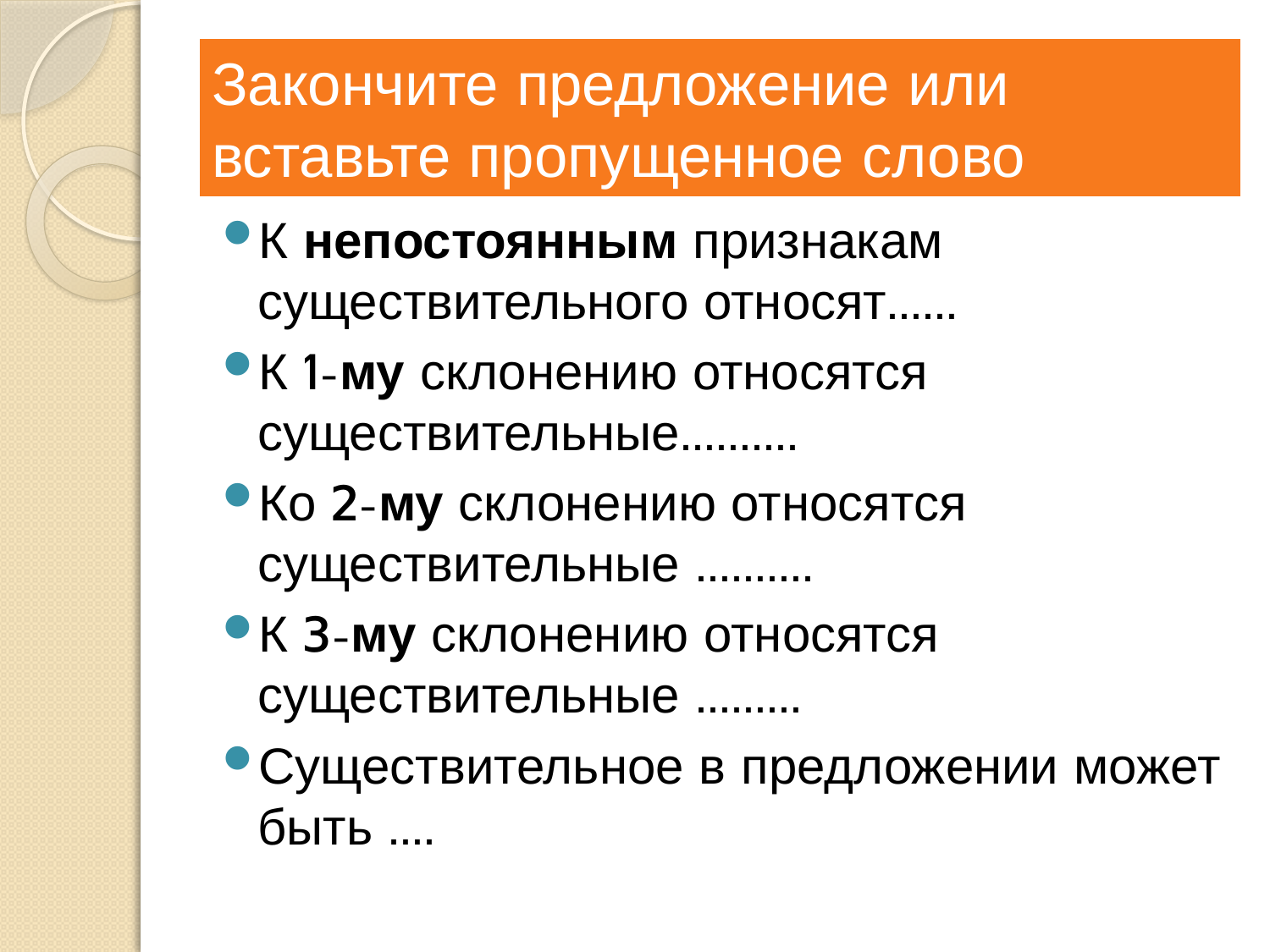

# Закончите предложение или вставьте пропущенное слово
К непостоянным признакам существительного относят……
К 1-му склонению относятся существительные……….
Ко 2-му склонению относятся существительные ……….
К 3-му склонению относятся существительные ………
Существительное в предложении может быть ….